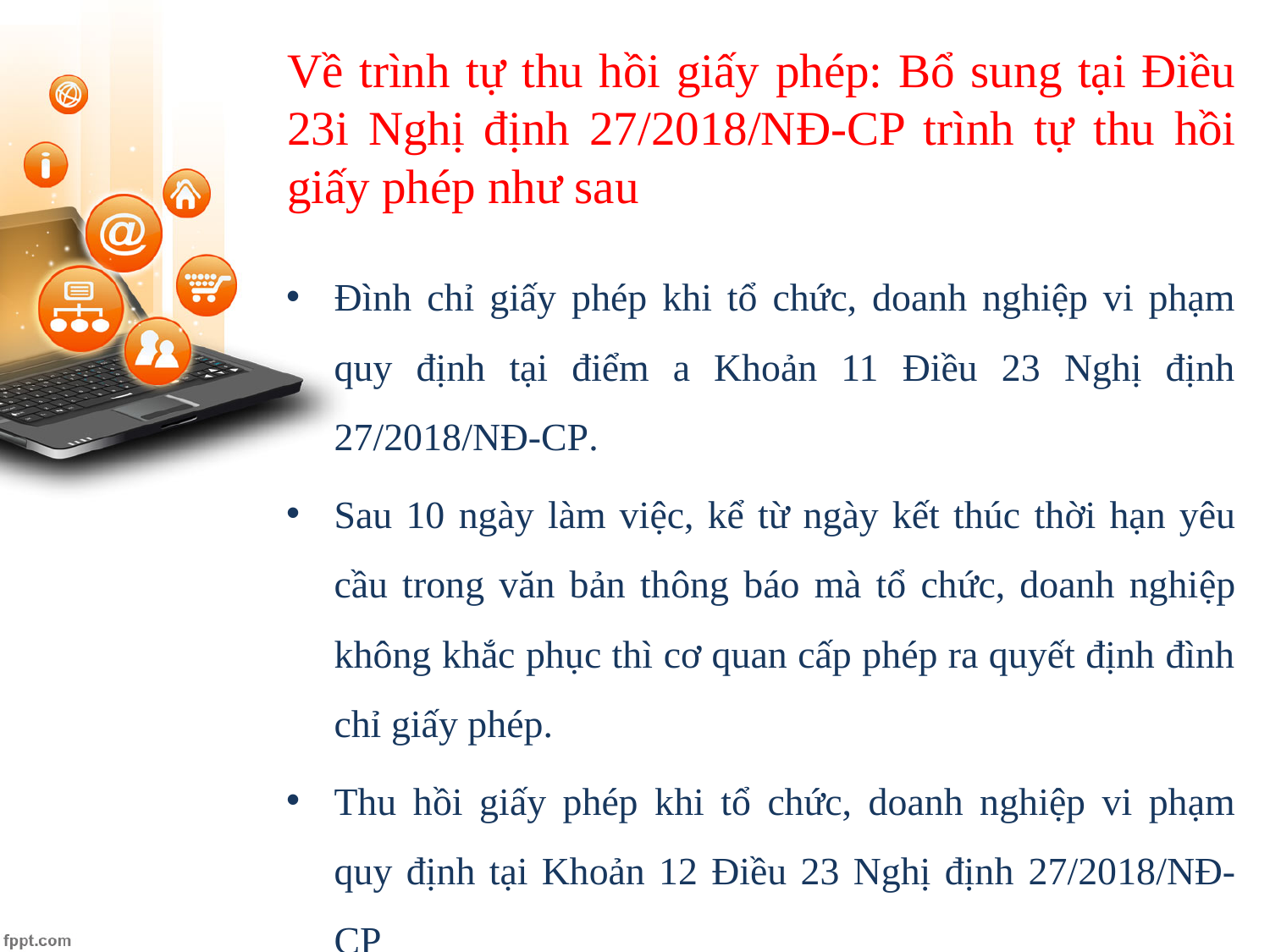

# Về trình tự thu hồi giấy phép: Bổ sung tại Điều 23i Nghị định 27/2018/NĐ-CP trình tự thu hồi giấy phép như sau
Đình chỉ giấy phép khi tổ chức, doanh nghiệp vi phạm quy định tại điểm a Khoản 11 Điều 23 Nghị định 27/2018/NĐ-CP.
Sau 10 ngày làm việc, kể từ ngày kết thúc thời hạn yêu cầu trong văn bản thông báo mà tổ chức, doanh nghiệp không khắc phục thì cơ quan cấp phép ra quyết định đình chỉ giấy phép.
Thu hồi giấy phép khi tổ chức, doanh nghiệp vi phạm quy định tại Khoản 12 Điều 23 Nghị định 27/2018/NĐ-CP